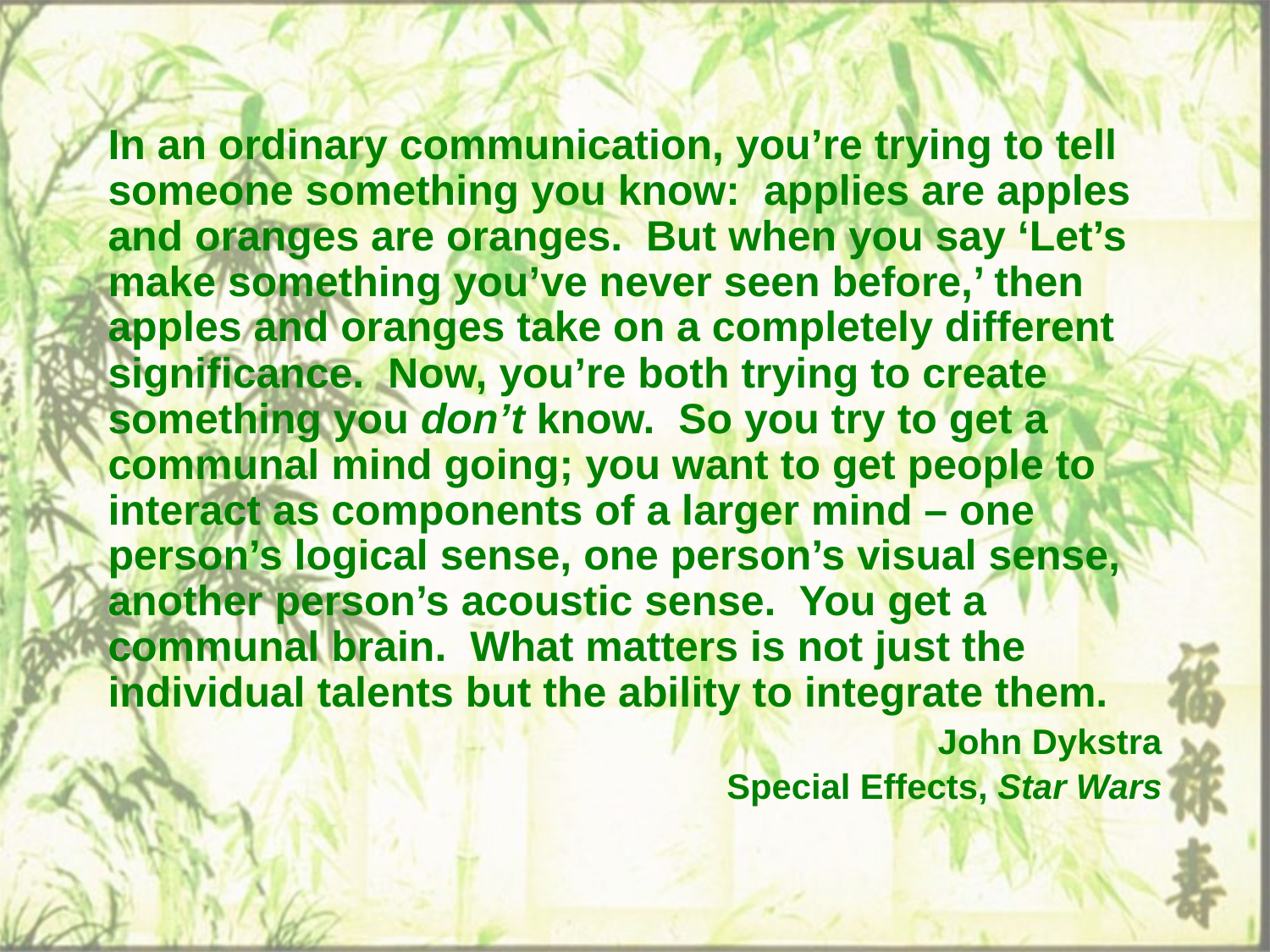

In an ordinary communication, you’re trying to tell someone something you know:  applies are apples and oranges are oranges.  But when you say ‘Let’s make something you’ve never seen before,’ then apples and oranges take on a completely different significance.  Now, you’re both trying to create something you don’t know.  So you try to get a communal mind going; you want to get people to interact as components of a larger mind – one person’s logical sense, one person’s visual sense, another person’s acoustic sense.  You get a communal brain.  What matters is not just the individual talents but the ability to integrate them.
John Dykstra
Special Effects, Star Wars